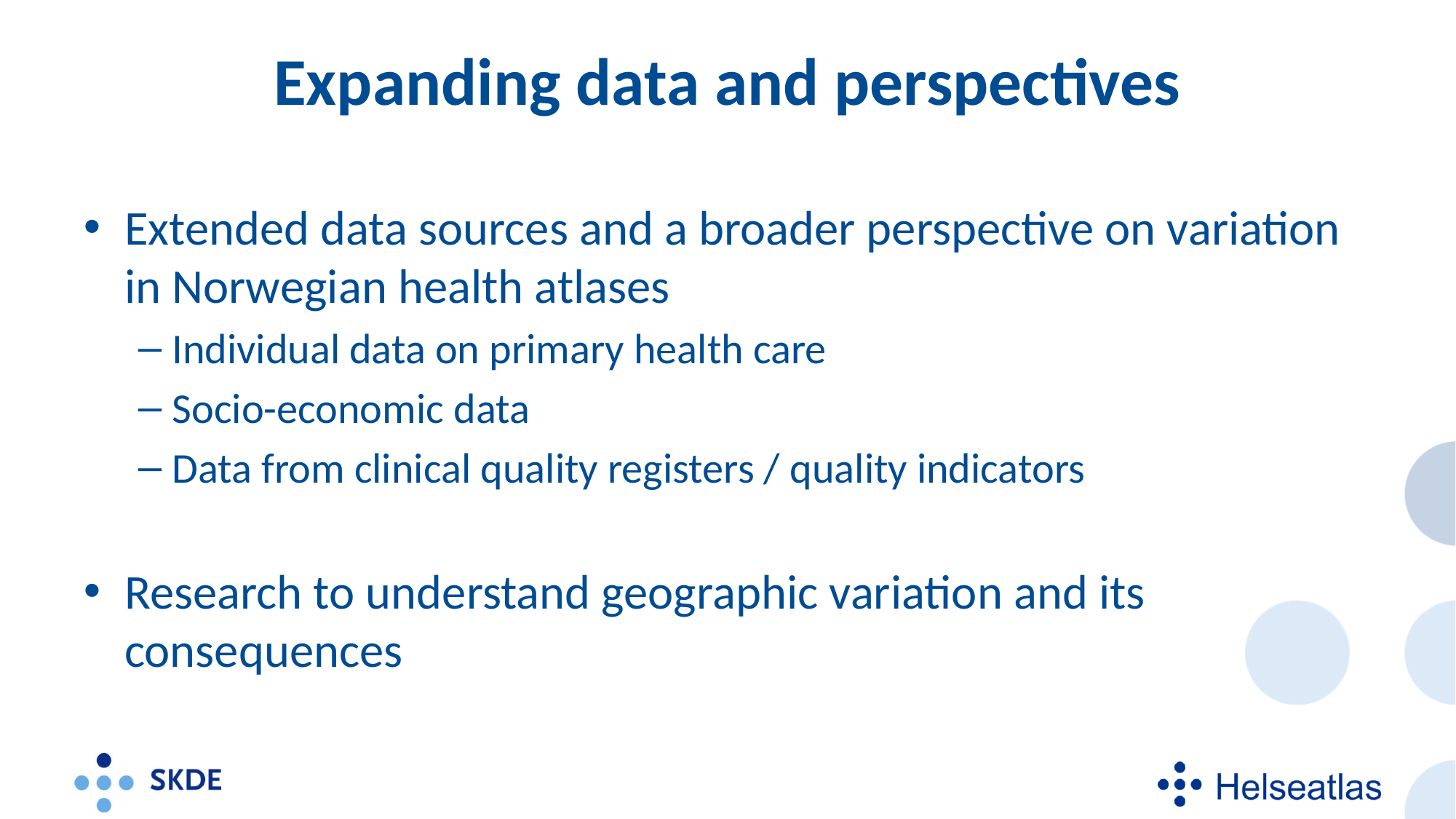

# Expanding data and perspectives
Extended data sources and a broader perspective on variation in Norwegian health atlases
Individual data on primary health care
Socio-economic data
Data from clinical quality registers / quality indicators

Research to understand geographic variation and its consequences